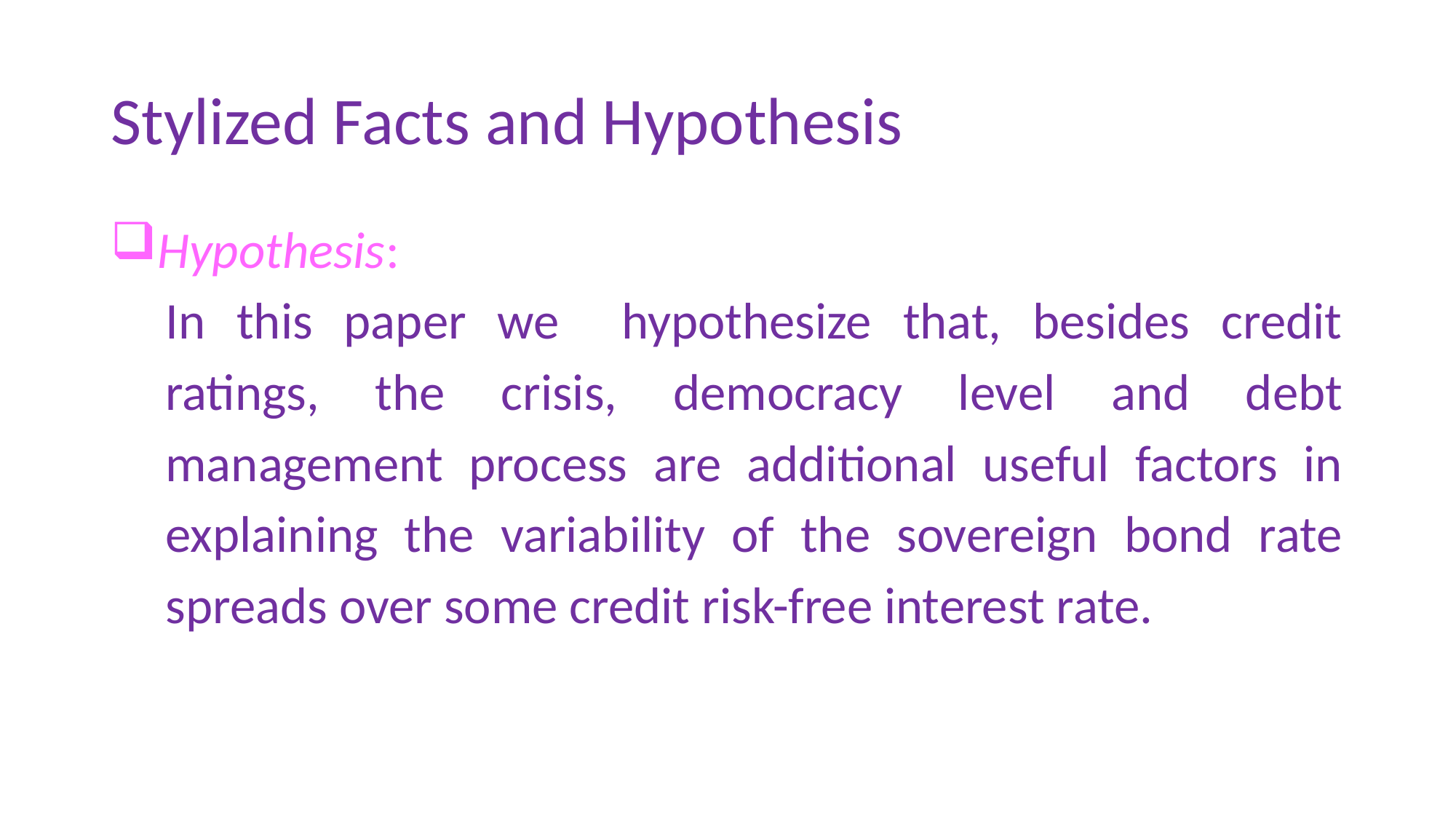

# Stylized Facts and Hypothesis
Hypothesis:
In this paper we  hypothesize that, besides credit ratings, the crisis, democracy level and debt management process are additional useful factors in explaining the variability of the sovereign bond rate spreads over some credit risk-free interest rate.